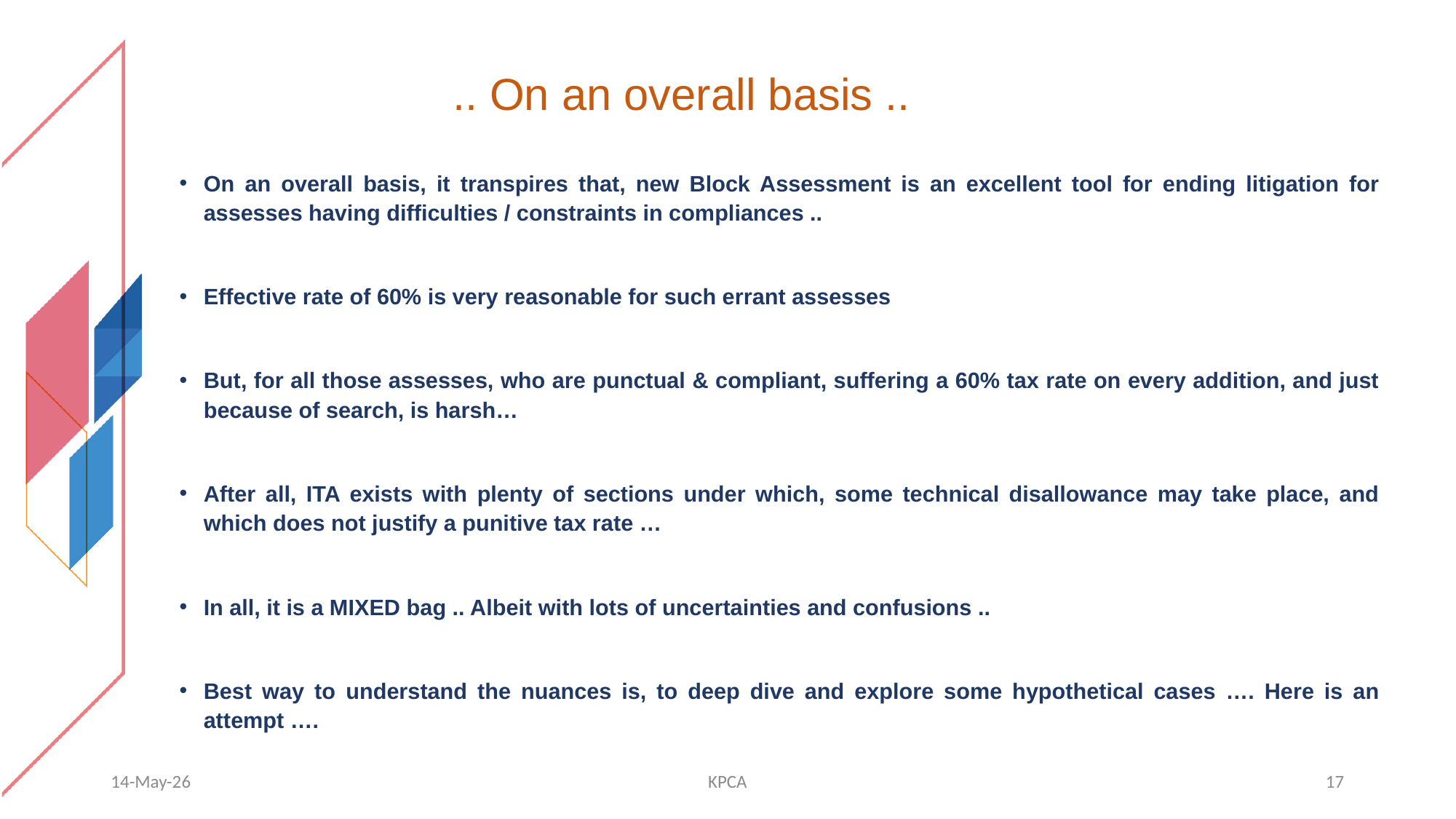

# .. On an overall basis ..
On an overall basis, it transpires that, new Block Assessment is an excellent tool for ending litigation for assesses having difficulties / constraints in compliances ..

Effective rate of 60% is very reasonable for such errant assesses

But, for all those assesses, who are punctual & compliant, suffering a 60% tax rate on every addition, and just because of search, is harsh…

After all, ITA exists with plenty of sections under which, some technical disallowance may take place, and which does not justify a punitive tax rate …

In all, it is a MIXED bag .. Albeit with lots of uncertainties and confusions ..

Best way to understand the nuances is, to deep dive and explore some hypothetical cases …. Here is an attempt ….
14-May-26
KPCA
17